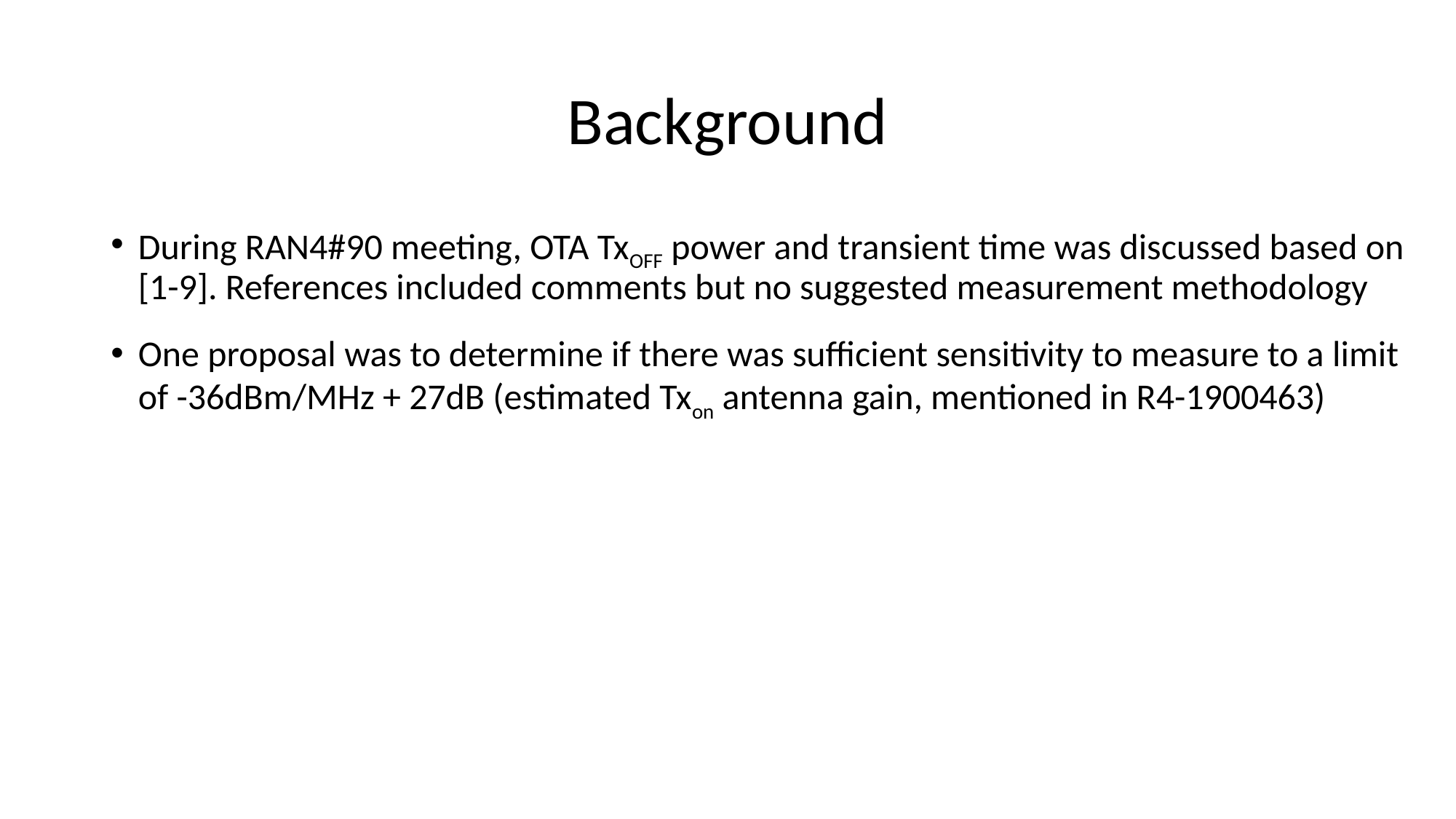

# Background
During RAN4#90 meeting, OTA TxOFF power and transient time was discussed based on [1-9]. References included comments but no suggested measurement methodology
One proposal was to determine if there was sufficient sensitivity to measure to a limit of -36dBm/MHz + 27dB (estimated Txon antenna gain, mentioned in R4-1900463)